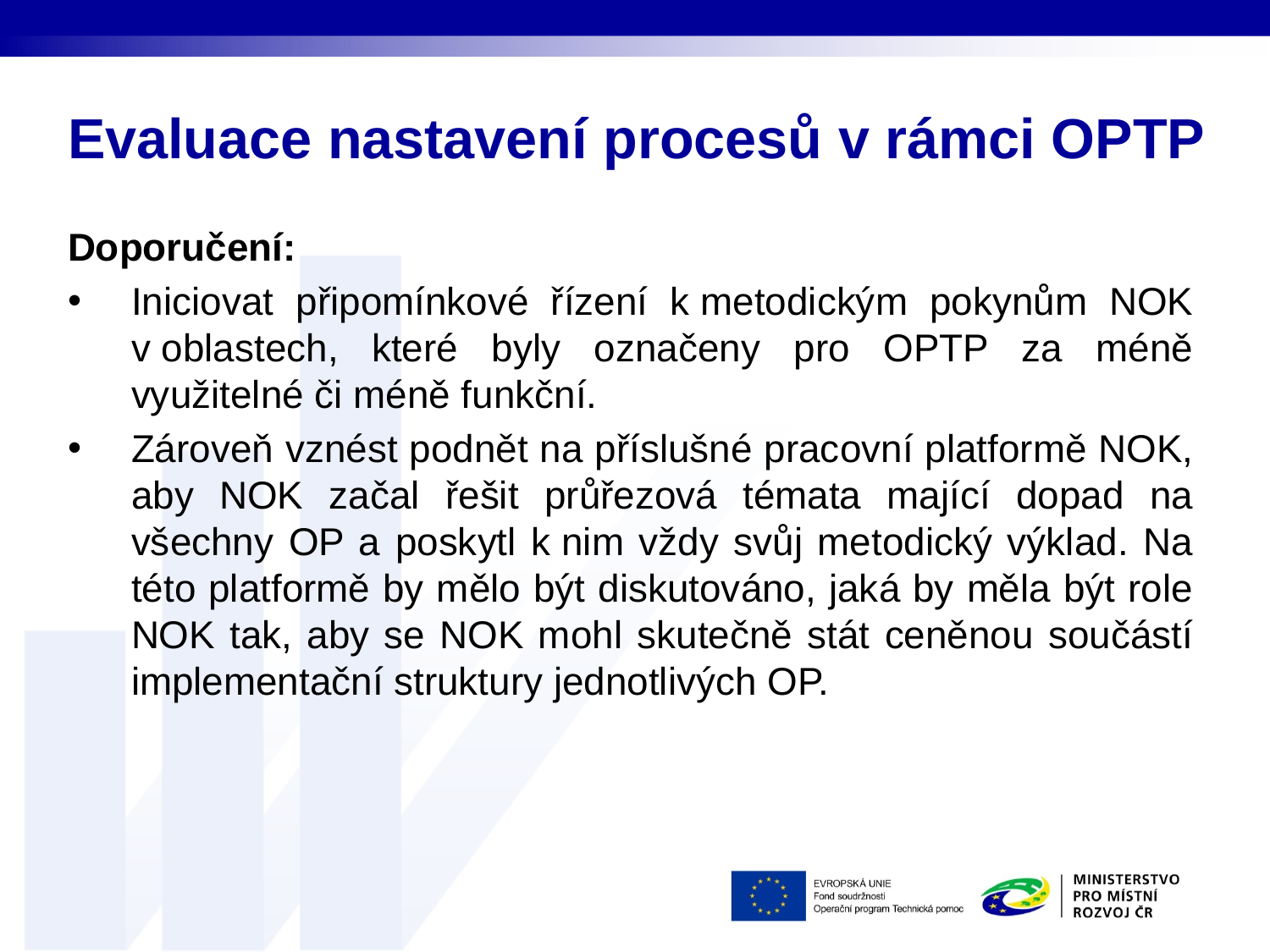

# Evaluace nastavení procesů v rámci OPTP
Doporučení:
Iniciovat připomínkové řízení k metodickým pokynům NOK v oblastech, které byly označeny pro OPTP za méně využitelné či méně funkční.
Zároveň vznést podnět na příslušné pracovní platformě NOK, aby NOK začal řešit průřezová témata mající dopad na všechny OP a poskytl k nim vždy svůj metodický výklad. Na této platformě by mělo být diskutováno, jaká by měla být role NOK tak, aby se NOK mohl skutečně stát ceněnou součástí implementační struktury jednotlivých OP.